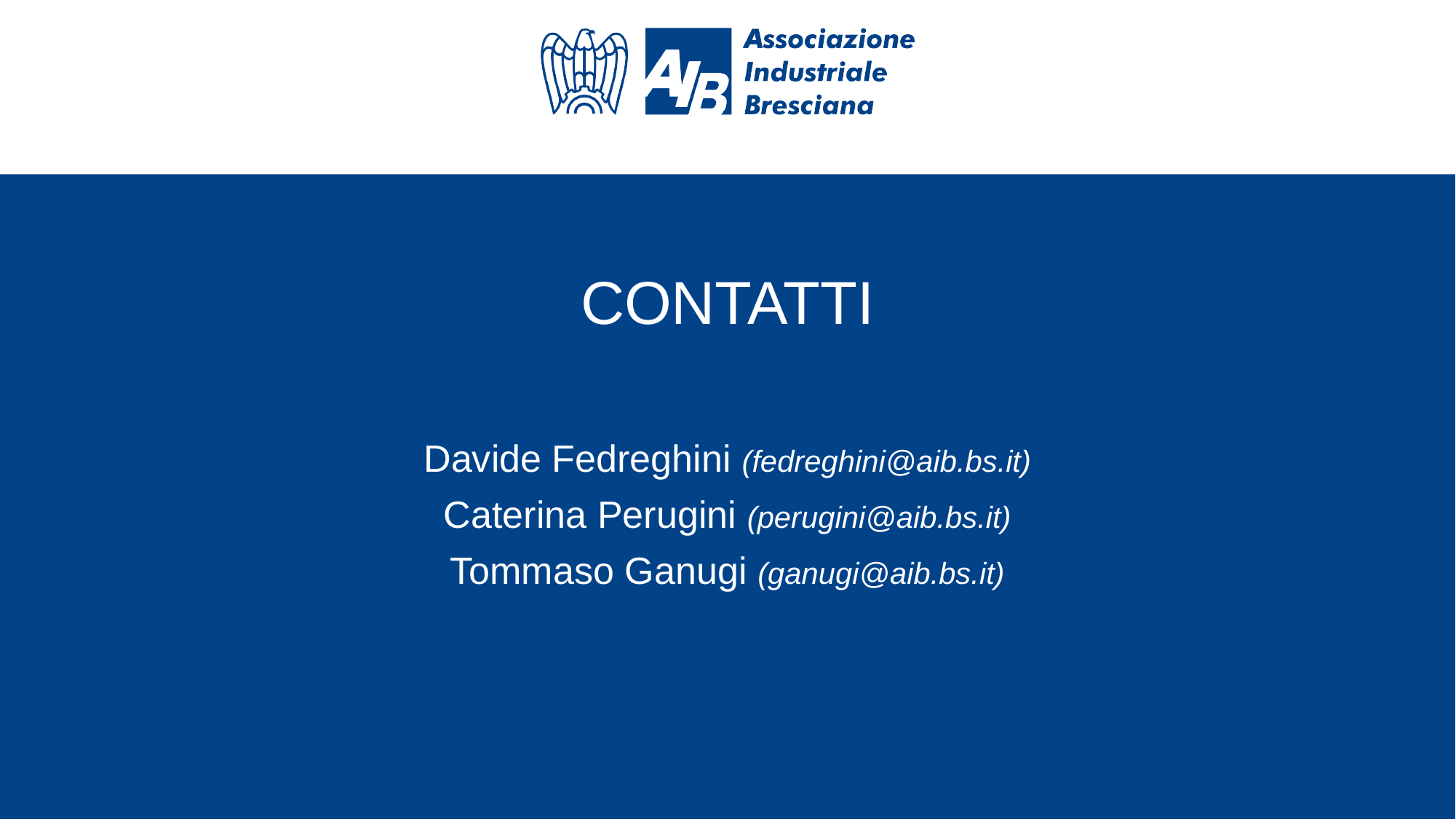

# CONTATTI
Davide Fedreghini (fedreghini@aib.bs.it)
Caterina Perugini (perugini@aib.bs.it)
Tommaso Ganugi (ganugi@aib.bs.it)